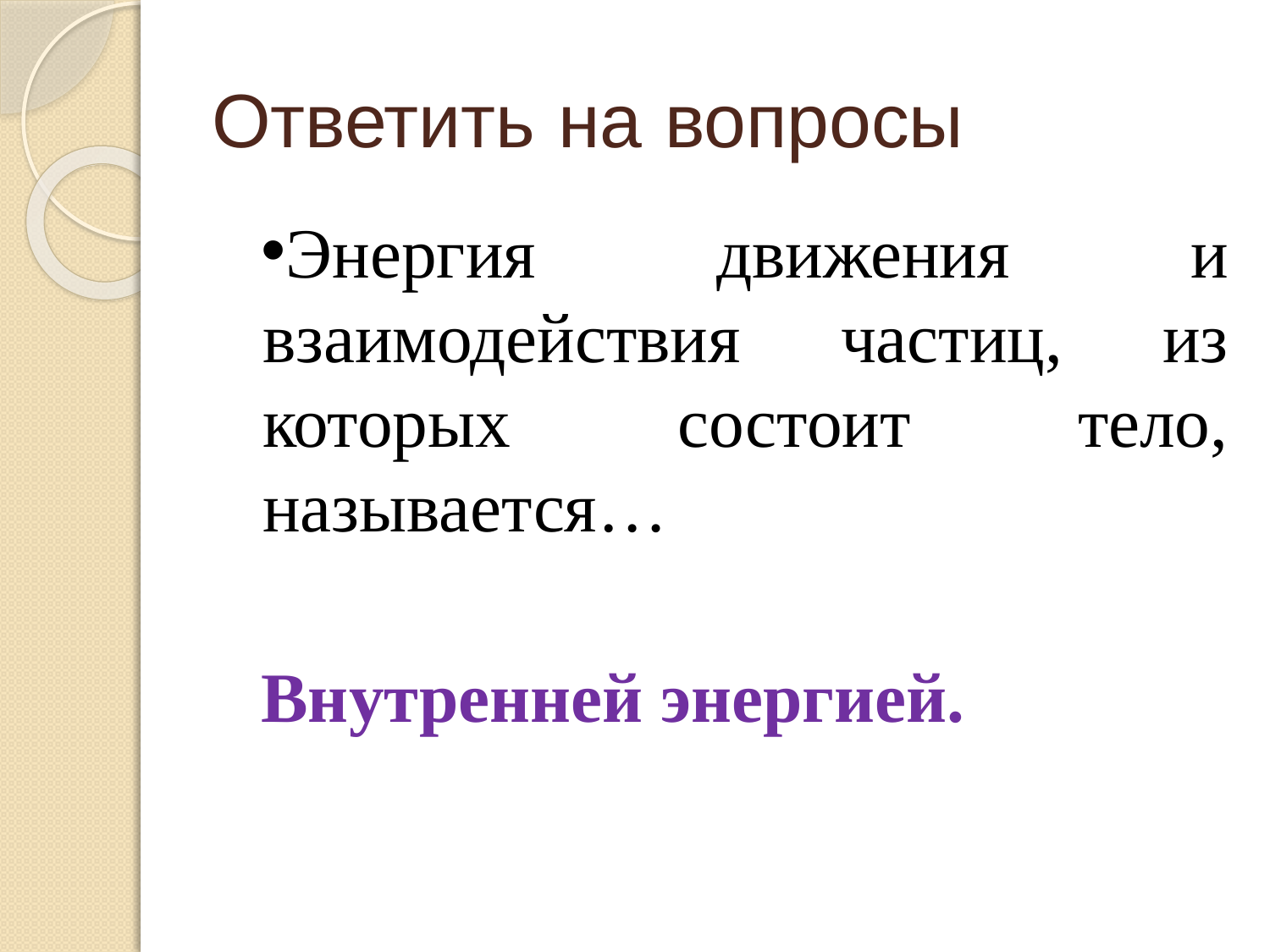

# Ответить на вопросы
Энергия движения и взаимодействия частиц, из которых состоит тело, называется…

Внутренней энергией.